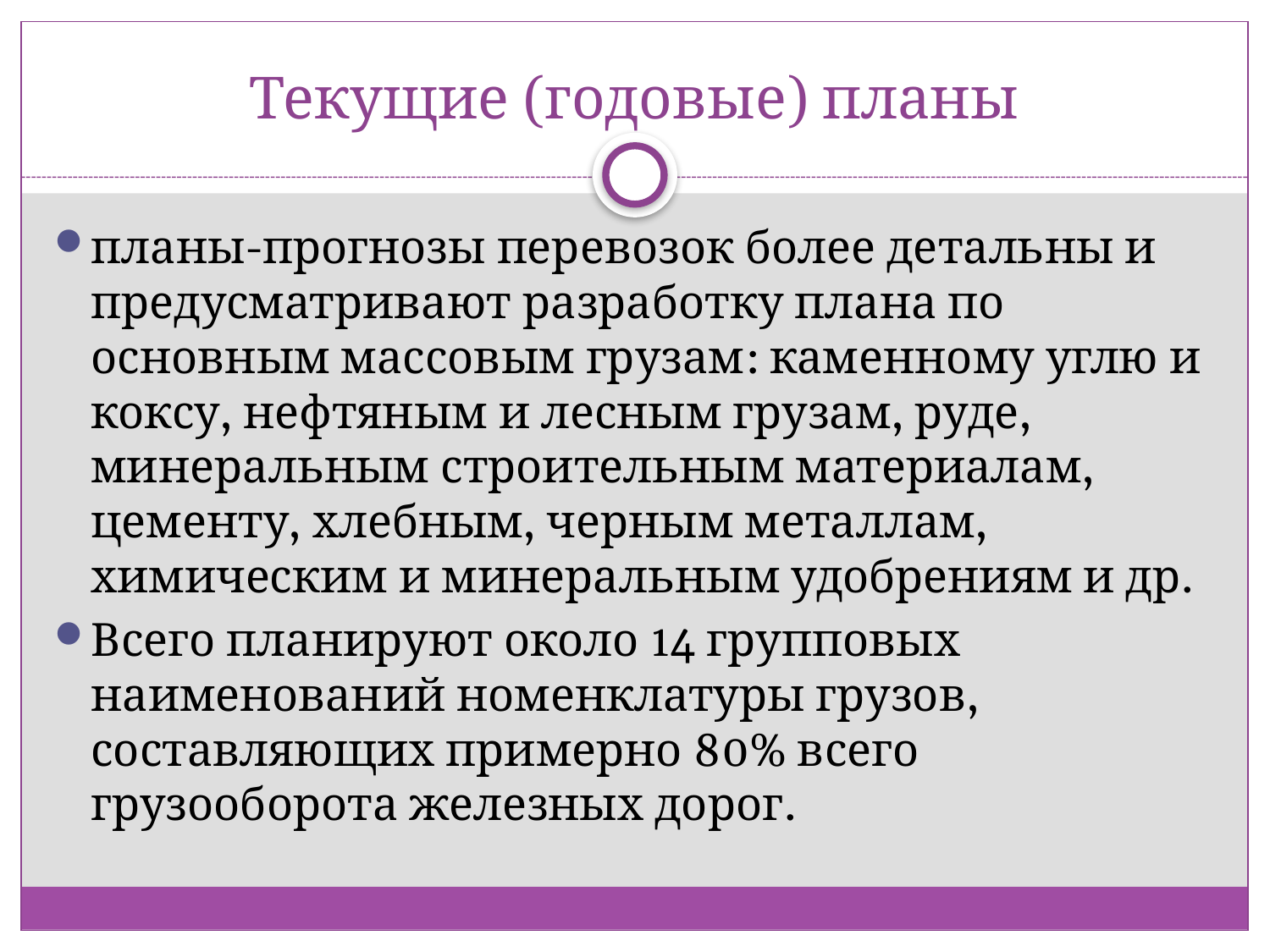

# Текущие (годовые) планы
планы-прогнозы перевозок более детальны и предусматривают разработку плана по основным массовым грузам: каменному углю и коксу, нефтяным и лесным грузам, руде, минеральным строительным материалам, цементу, хлебным, черным металлам, химическим и минеральным удобрениям и др.
Всего планируют около 14 групповых наименований номенклатуры грузов, составляющих примерно 80% всего грузооборота железных дорог.